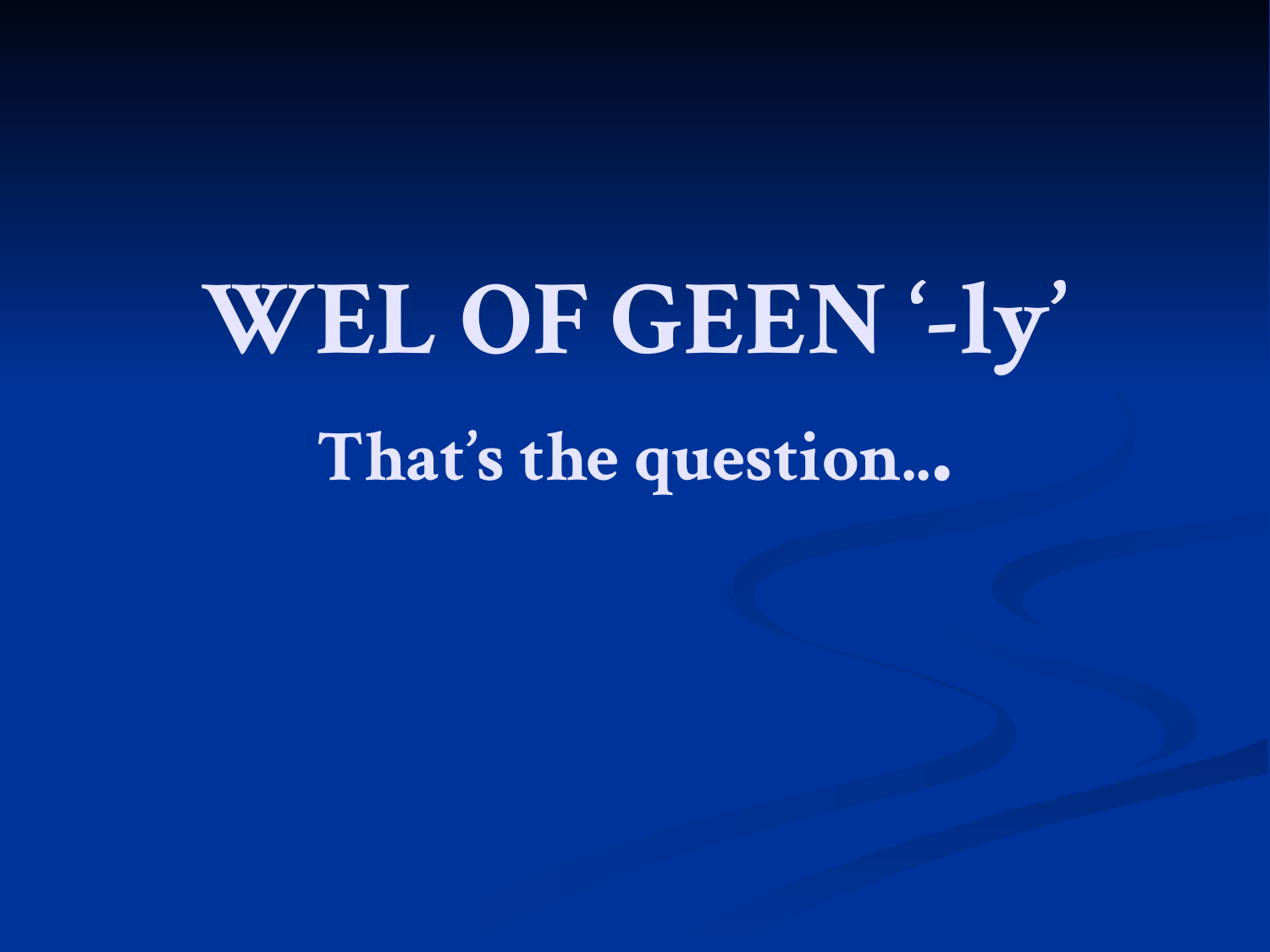

# WEL OF GEEN ‘-ly’ That’s the question...